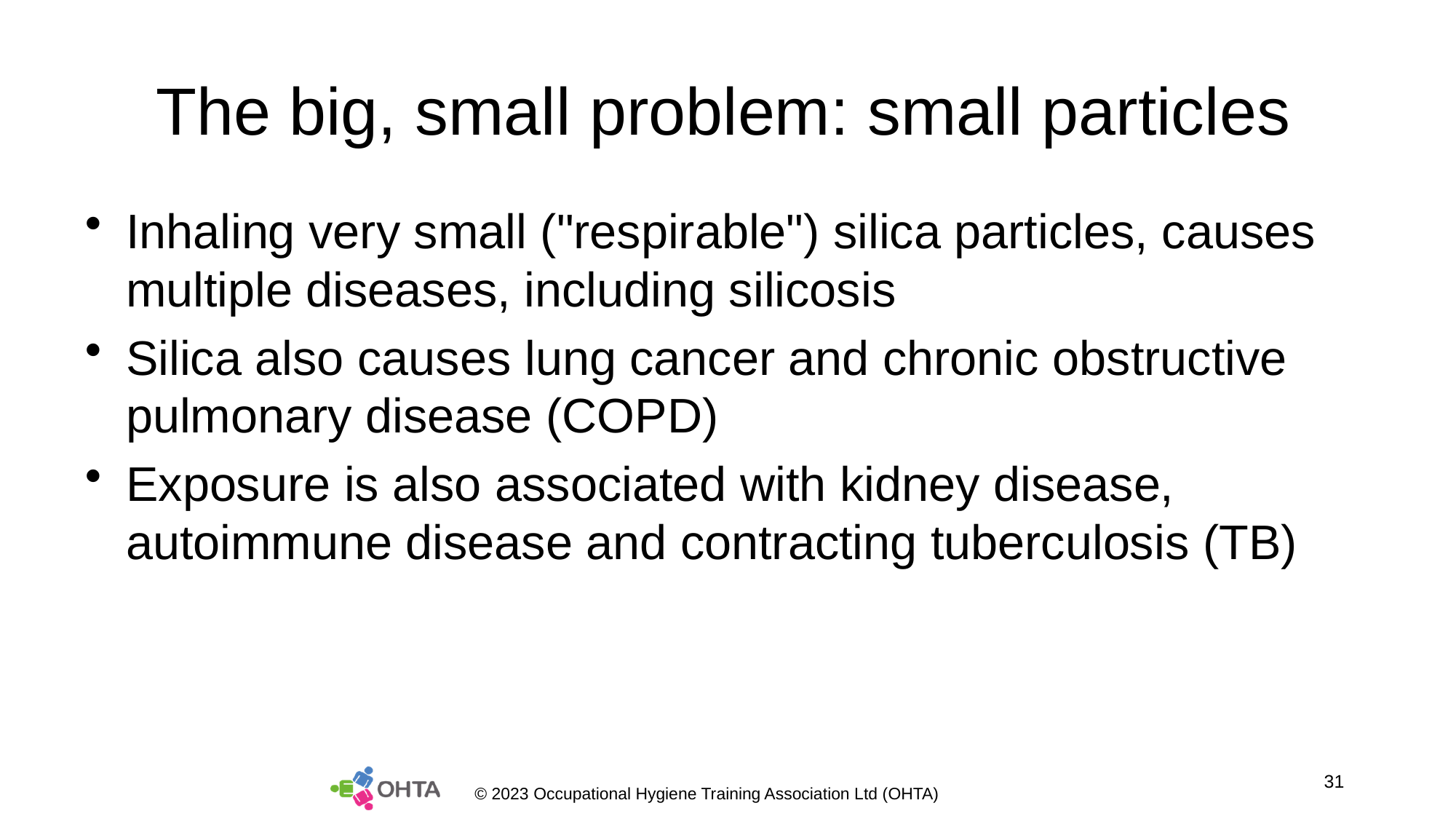

# The big, small problem: small particles
Inhaling very small ("respirable") silica particles, causes multiple diseases, including silicosis
Silica also causes lung cancer and chronic obstructive pulmonary disease (COPD)
Exposure is also associated with kidney disease, autoimmune disease and contracting tuberculosis (TB)
31